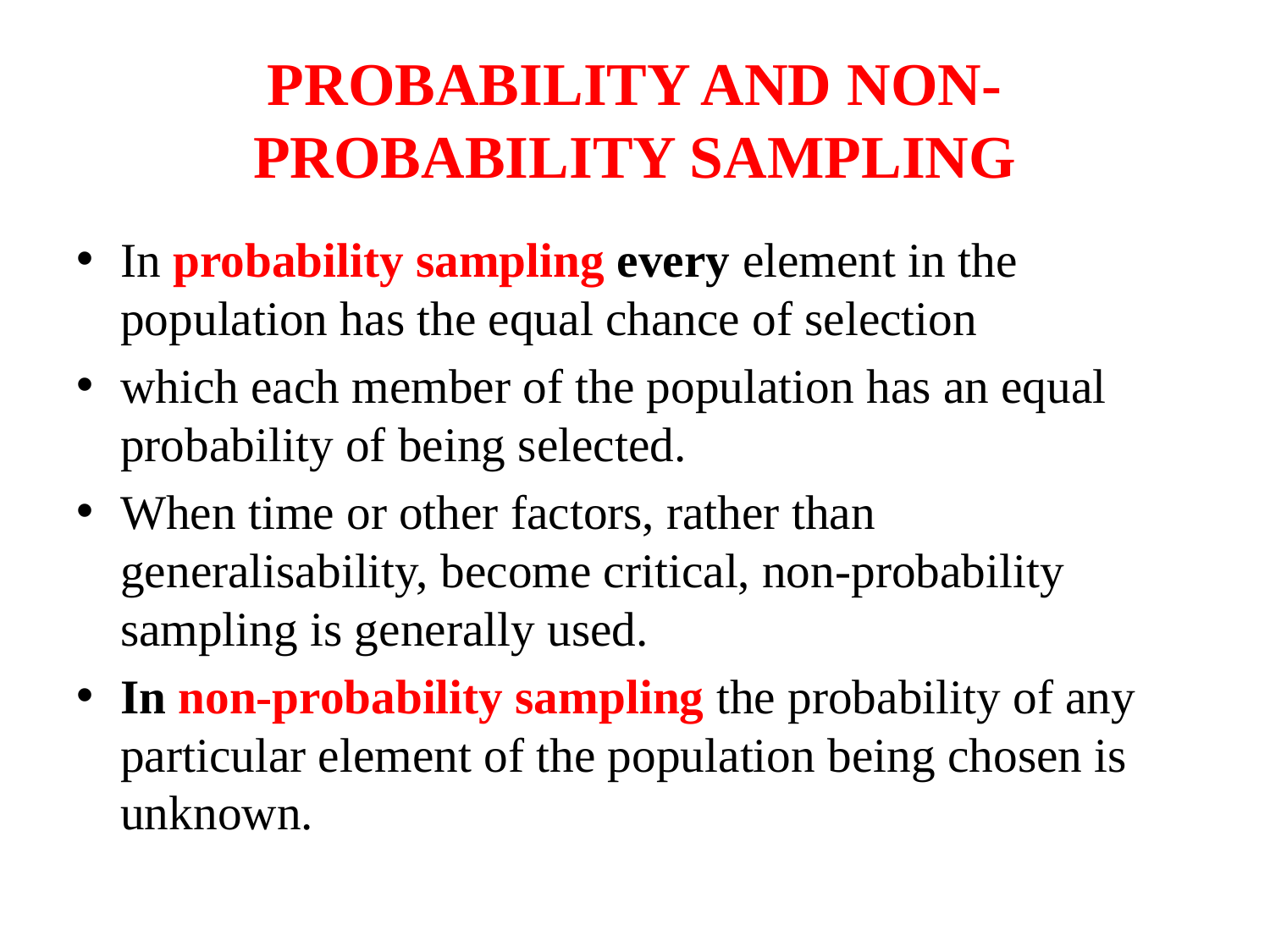

# PROBABILITY AND NON-PROBABILITY SAMPLING
In probability sampling every element in the population has the equal chance of selection
which each member of the population has an equal probability of being selected.
When time or other factors, rather than generalisability, become critical, non-probability sampling is generally used.
In non-probability sampling the probability of any particular element of the population being chosen is unknown.